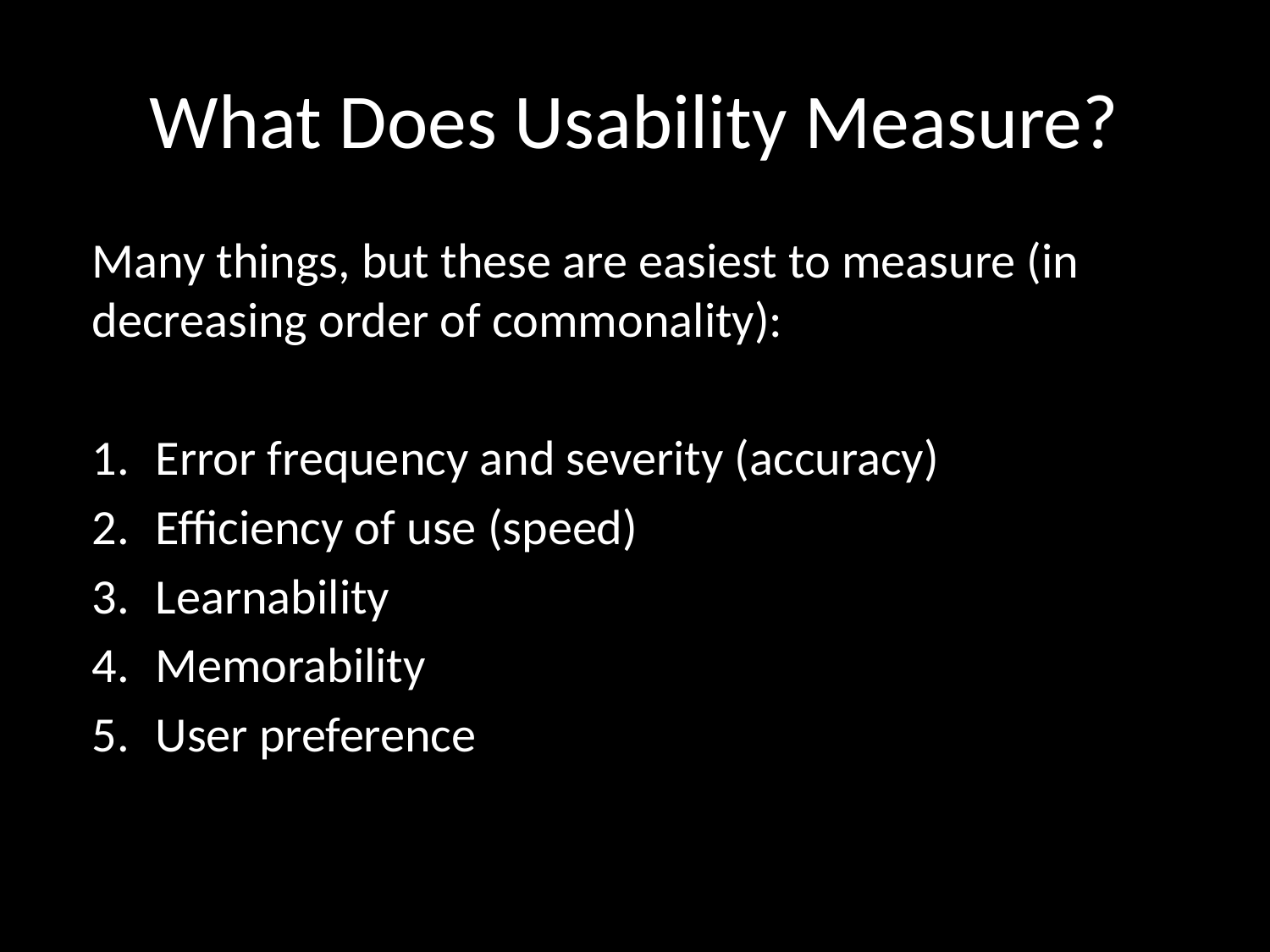

# What Does Usability Measure?
Many things, but these are easiest to measure (in decreasing order of commonality):

Error frequency and severity (accuracy)
Efficiency of use (speed)
Learnability
Memorability
User preference